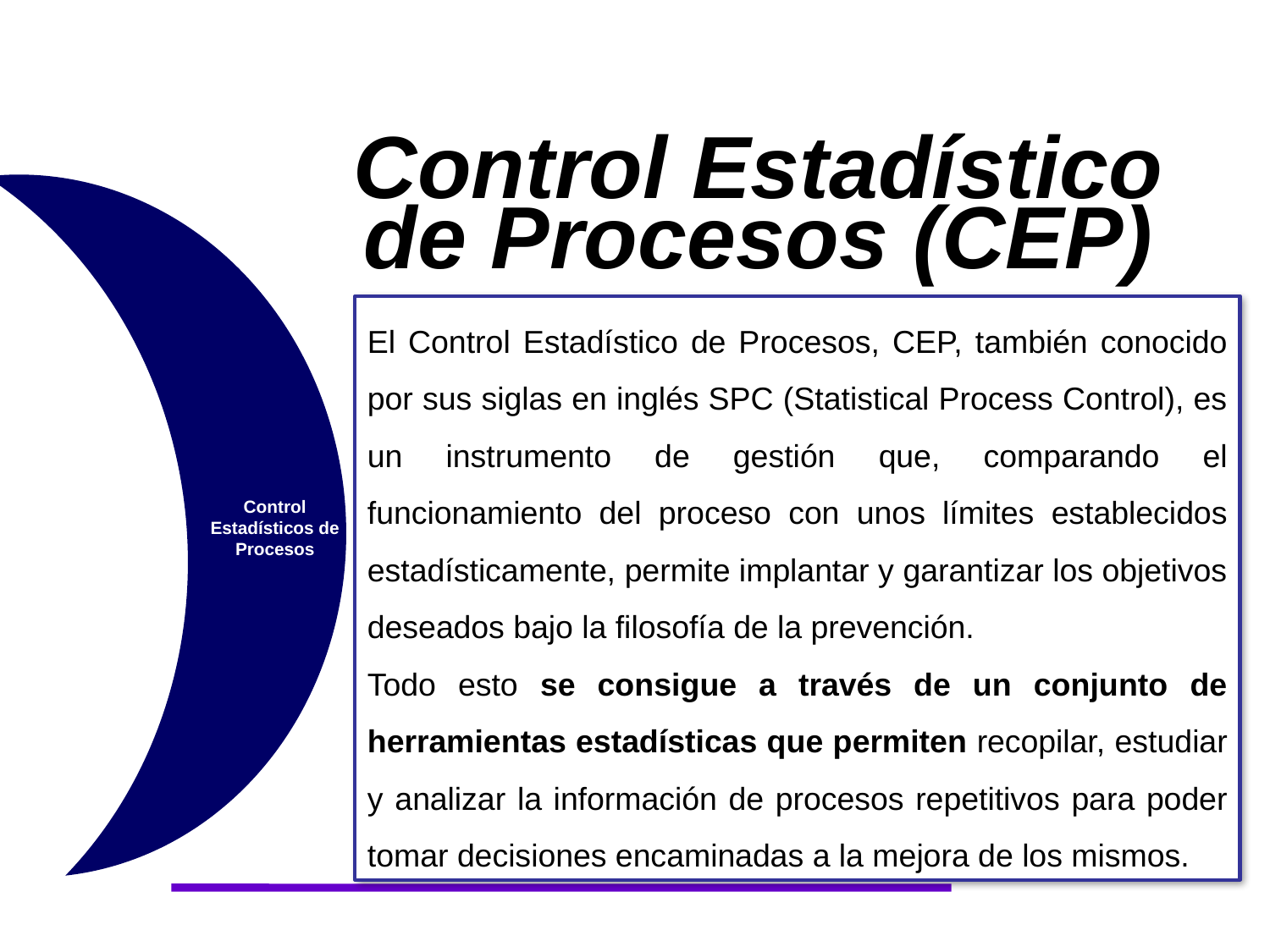

Control Estadístico de Procesos (CEP)

El Control Estadístico de Procesos, CEP, también conocido por sus siglas en inglés SPC (Statistical Process Control), es un instrumento de gestión que, comparando el funcionamiento del proceso con unos límites establecidos estadísticamente, permite implantar y garantizar los objetivos deseados bajo la filosofía de la prevención.
Todo esto se consigue a través de un conjunto de herramientas estadísticas que permiten recopilar, estudiar y analizar la información de procesos repetitivos para poder tomar decisiones encaminadas a la mejora de los mismos.
Control Estadísticos de Procesos